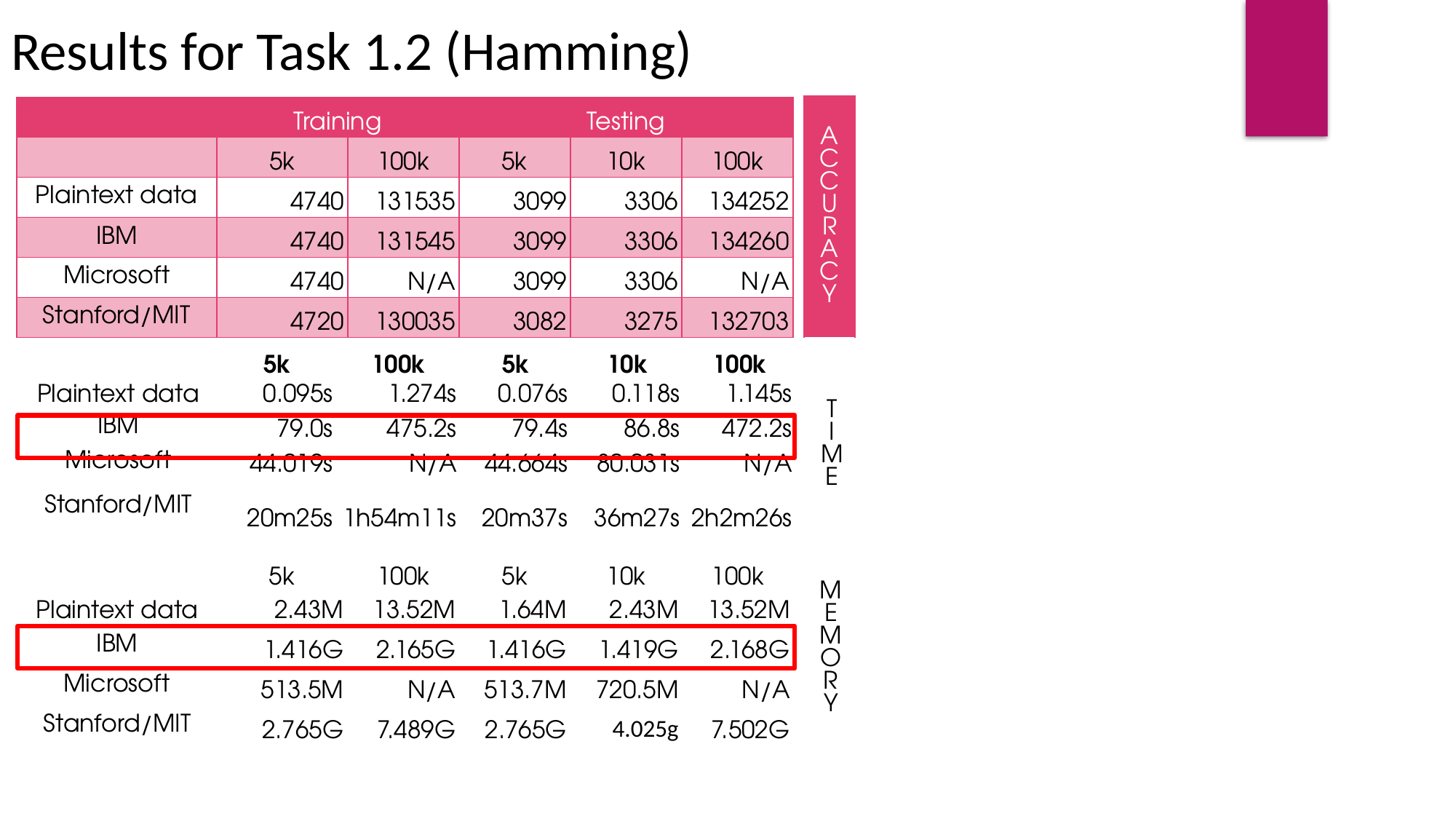

Results for Task 1.2 (Hamming)
| A C C UR A C Y |
| --- |
|  | Training |  | Testing |  |  |
| --- | --- | --- | --- | --- | --- |
|  | 5k | 100k | 5k | 10k | 100k |
| Plaintext data | 4740 | 131535 | 3099 | 3306 | 134252 |
| IBM | 4740 | 131545 | 3099 | 3306 | 134260 |
| Microsoft | 4740 | N/A | 3099 | 3306 | N/A |
| Stanford/MIT | 4720 | 130035 | 3082 | 3275 | 132703 |
| T I M E |
| --- |
|  | 5k | 100k | 5k | 10k | 100k |
| --- | --- | --- | --- | --- | --- |
| Plaintext data | 0.095s | 1.274s | 0.076s | 0.118s | 1.145s |
| IBM | 79.0s | 475.2s | 79.4s | 86.8s | 472.2s |
| Microsoft | 44.019s | N/A | 44.664s | 80.031s | N/A |
| Stanford/MIT | 20m25s | 1h54m11s | 20m37s | 36m27s | 2h2m26s |

|  | 5k | 100k | 5k | 10k | 100k |
| --- | --- | --- | --- | --- | --- |
| Plaintext data | 2.43M | 13.52M | 1.64M | 2.43M | 13.52M |
| IBM | 1.416G | 2.165G | 1.416G | 1.419G | 2.168G |
| Microsoft | 513.5M | N/A | 513.7M | 720.5M | N/A |
| Stanford/MIT | 2.765G | 7.489G | 2.765G | 4.025g | 7.502G |
| ME MO R Y |
| --- |